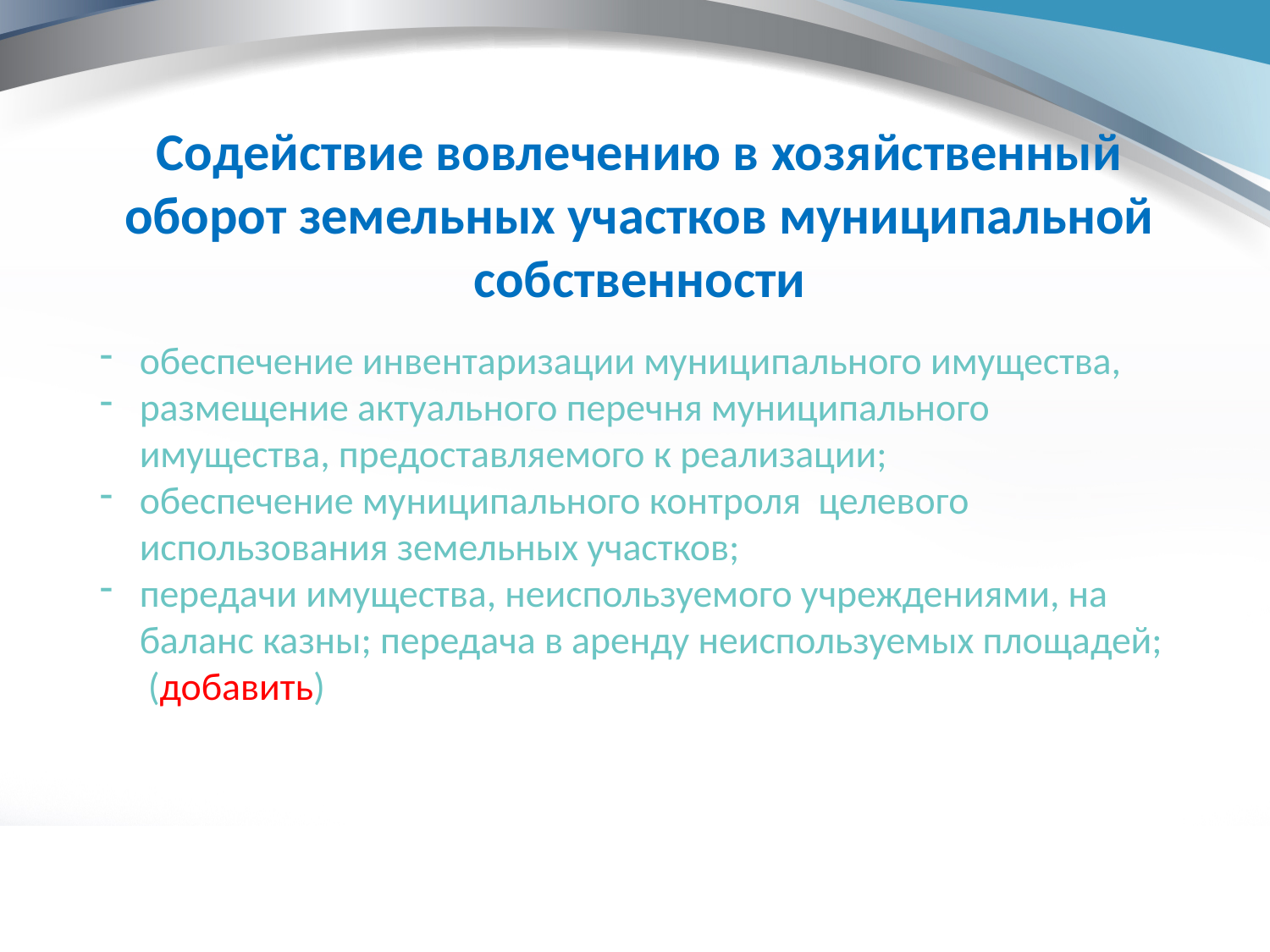

Содействие вовлечению в хозяйственный оборот земельных участков муниципальной собственности

обеспечение инвентаризации муниципального имущества,
размещение актуального перечня муниципального имущества, предоставляемого к реализации;
обеспечение муниципального контроля  целевого использования земельных участков;
передачи имущества, неиспользуемого учреждениями, на баланс казны; передача в аренду неиспользуемых площадей;  (добавить)